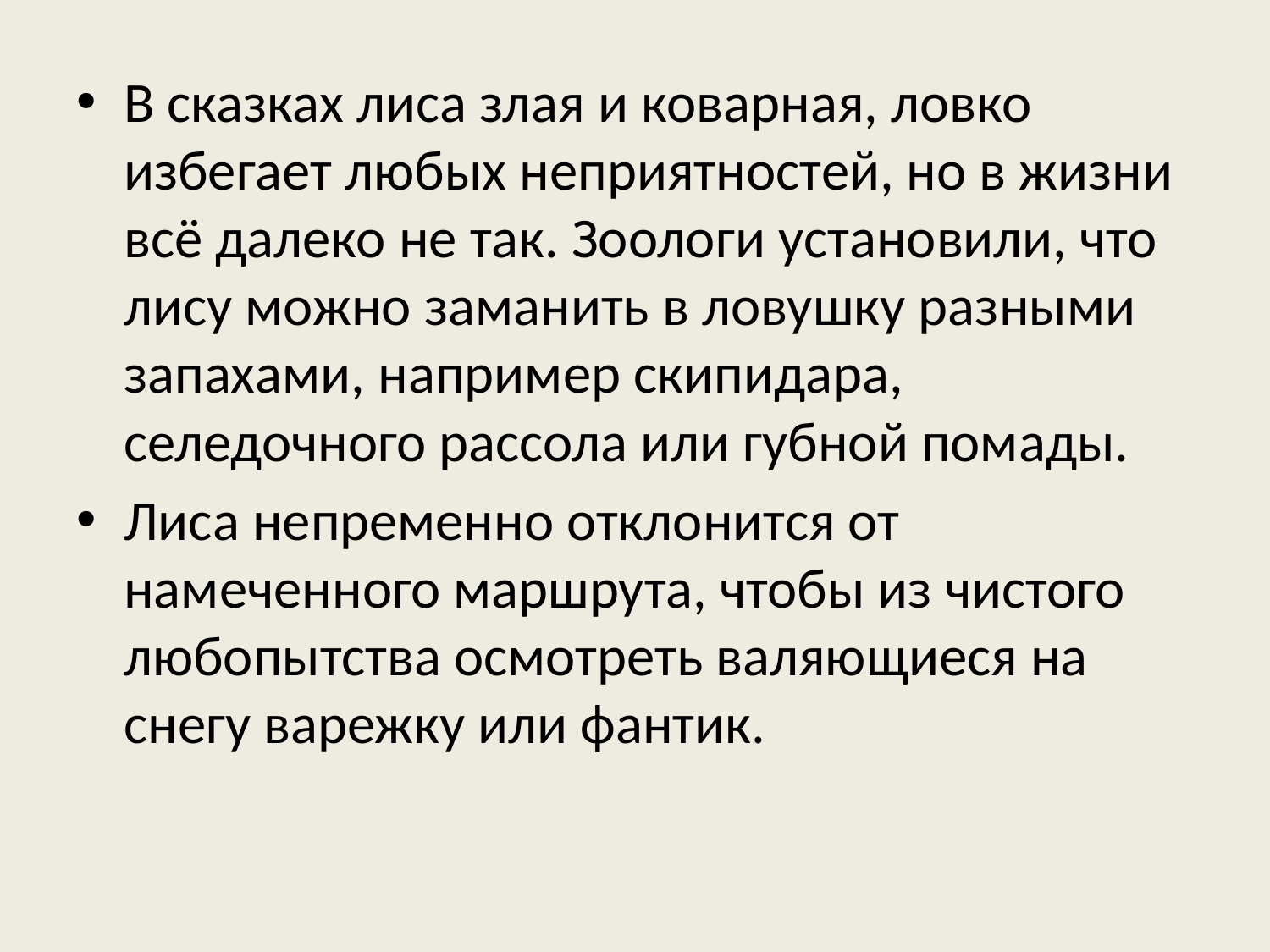

В сказках лиса злая и коварная, ловко избегает любых неприятностей, но в жизни всё далеко не так. Зоологи установили, что лису можно заманить в ловушку разными запахами, например скипидара, селедочного рассола или губной помады.
Лиса непременно отклонится от намеченного маршрута, чтобы из чистого любопытства осмотреть валяющиеся на снегу варежку или фантик.